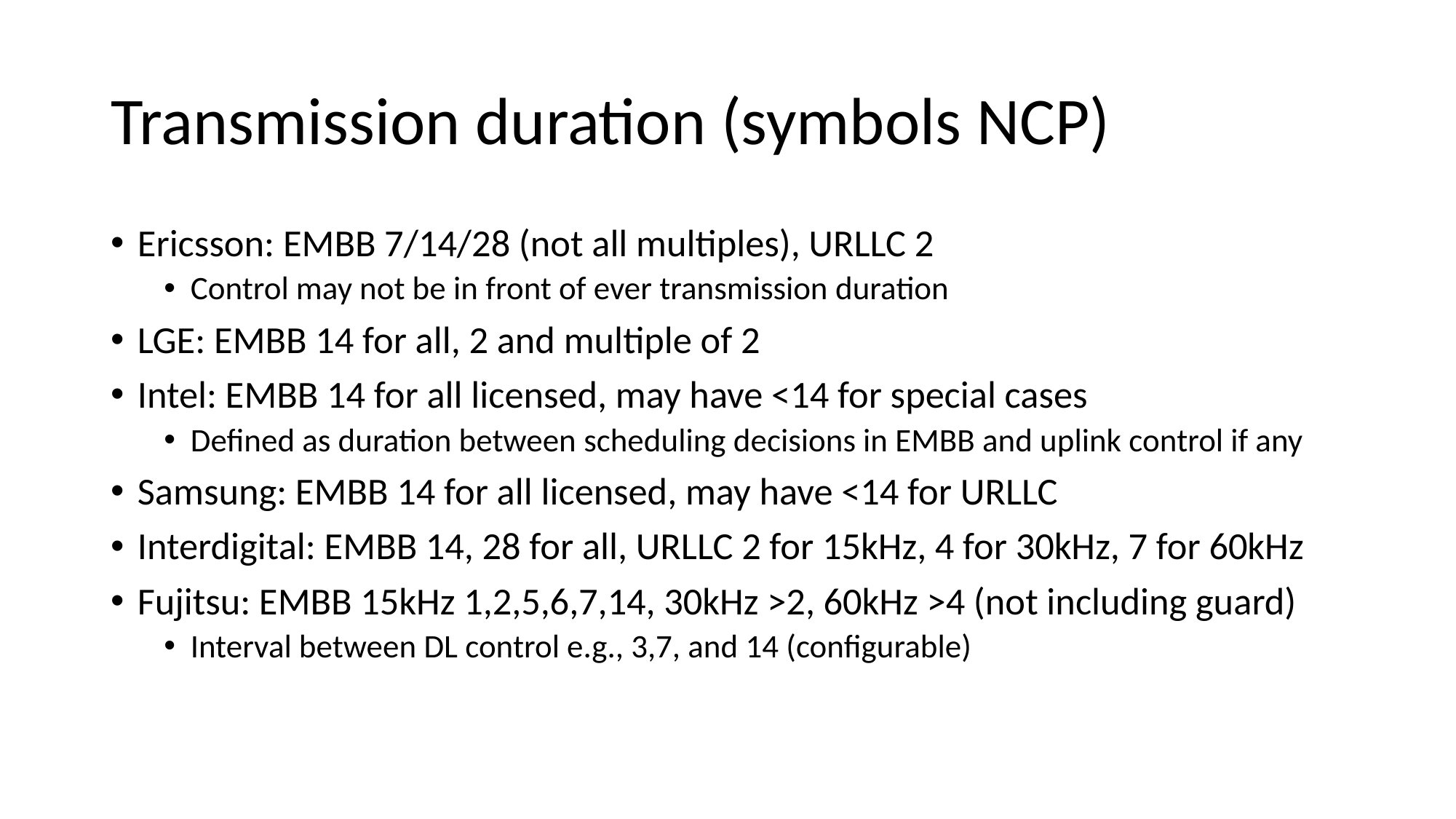

# Transmission duration (symbols NCP)
Ericsson: EMBB 7/14/28 (not all multiples), URLLC 2
Control may not be in front of ever transmission duration
LGE: EMBB 14 for all, 2 and multiple of 2
Intel: EMBB 14 for all licensed, may have <14 for special cases
Defined as duration between scheduling decisions in EMBB and uplink control if any
Samsung: EMBB 14 for all licensed, may have <14 for URLLC
Interdigital: EMBB 14, 28 for all, URLLC 2 for 15kHz, 4 for 30kHz, 7 for 60kHz
Fujitsu: EMBB 15kHz 1,2,5,6,7,14, 30kHz >2, 60kHz >4 (not including guard)
Interval between DL control e.g., 3,7, and 14 (configurable)